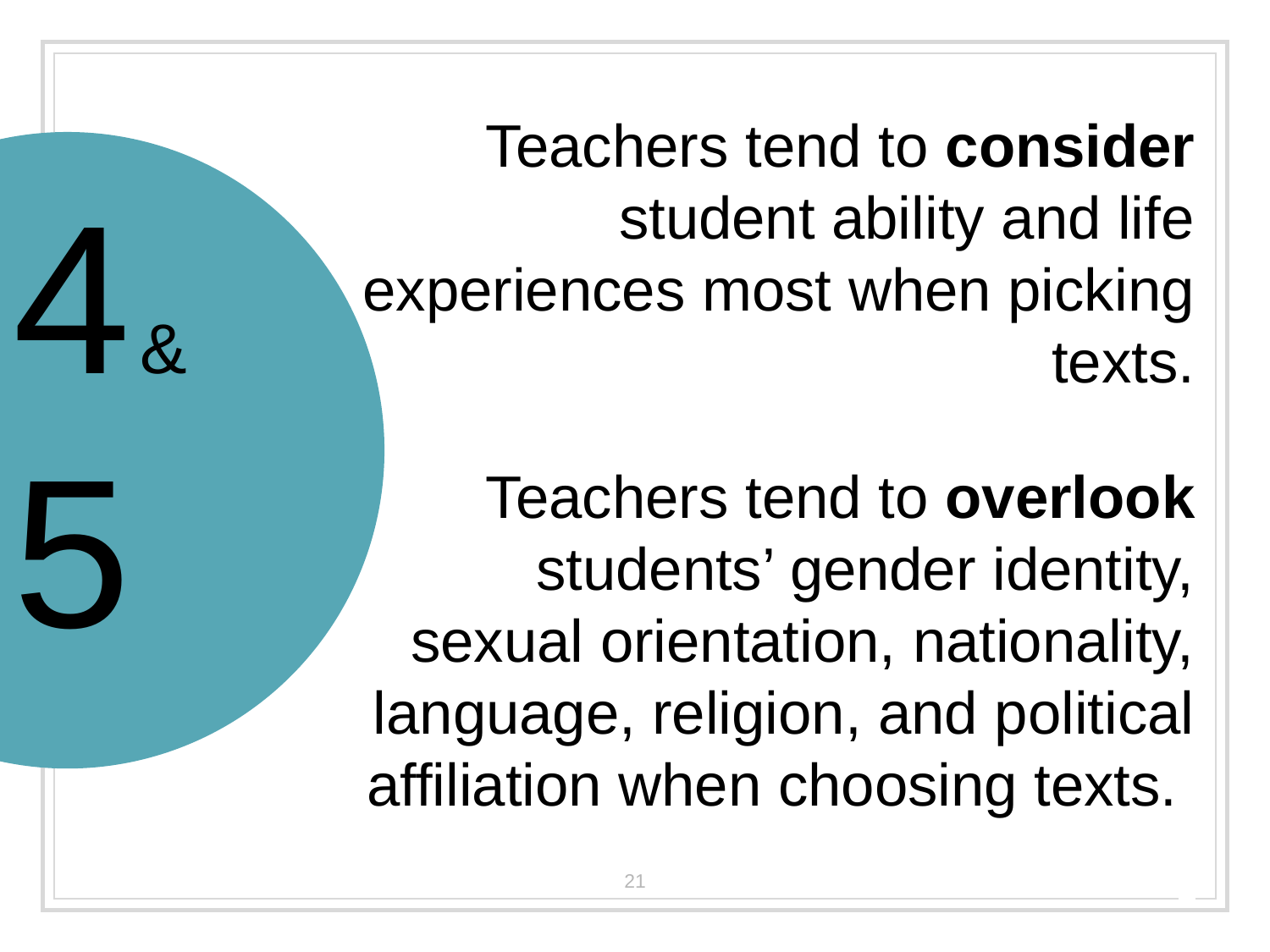

4 & 5

Teachers tend to consider student ability and life experiences most when picking texts.

Teachers tend to overlook students’ gender identity, sexual orientation, nationality, language, religion, and political affiliation when choosing texts.

21